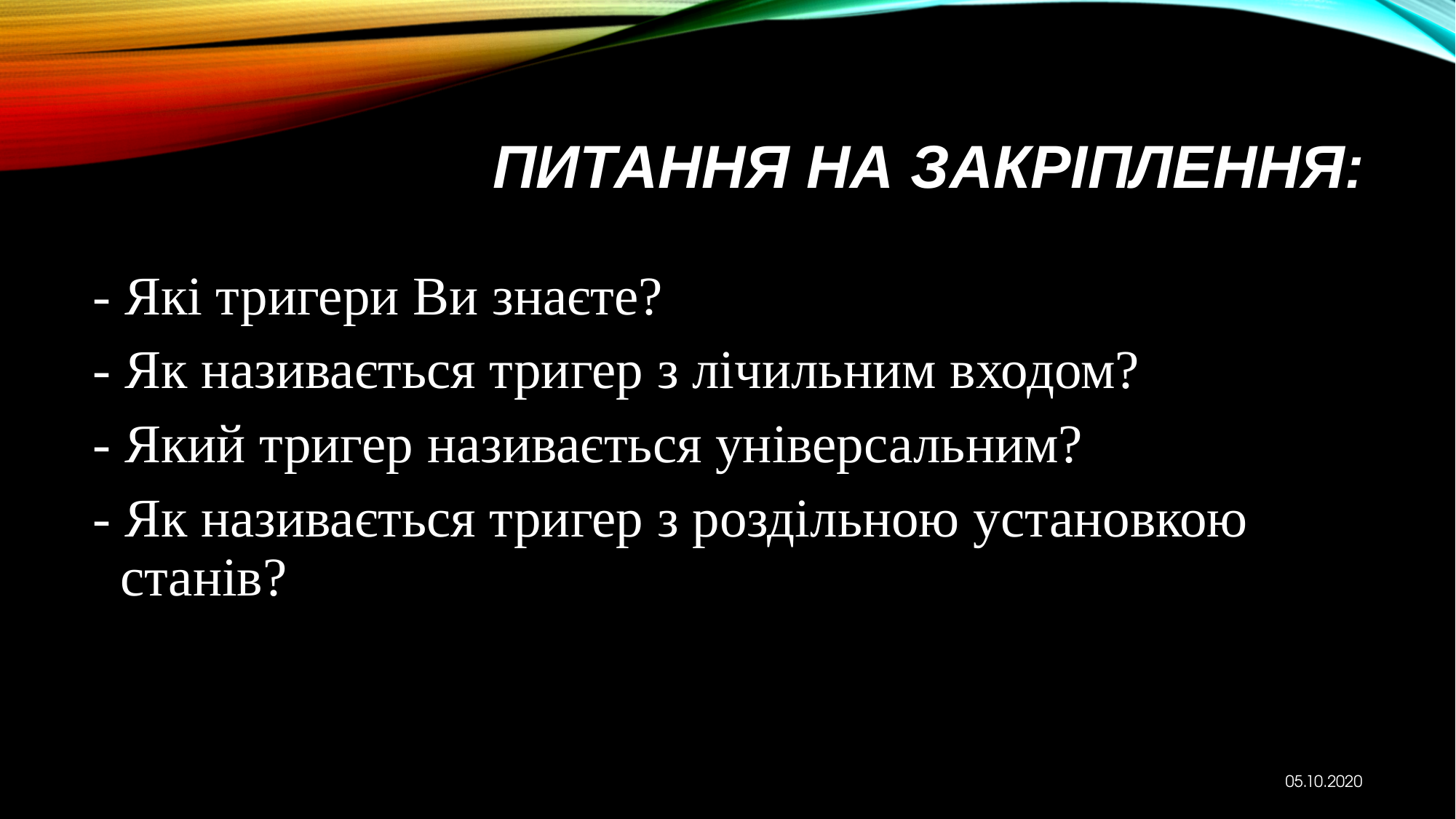

# Питання на закріплення:
- Які тригери Ви знаєте?
- Як називається тригер з лічильним входом?
- Який тригер називається універсальним?
- Як називається тригер з роздільною установкою станів?

05.10.2020